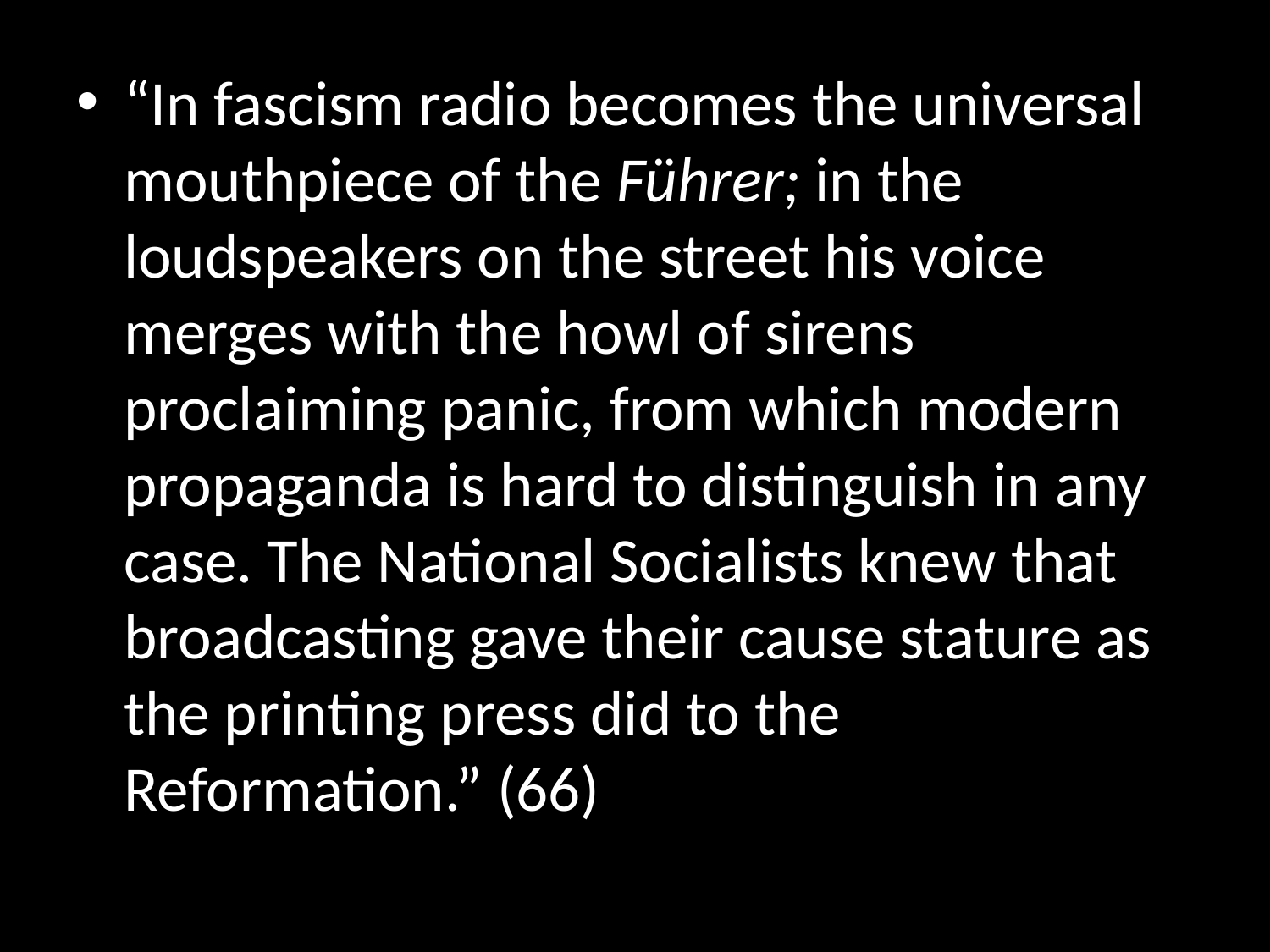

“In fascism radio becomes the universal mouthpiece of the Führer; in the loudspeakers on the street his voice merges with the howl of sirens proclaiming panic, from which modern propaganda is hard to distinguish in any case. The National Socialists knew that broadcasting gave their cause stature as the printing press did to the Reformation.” (66)